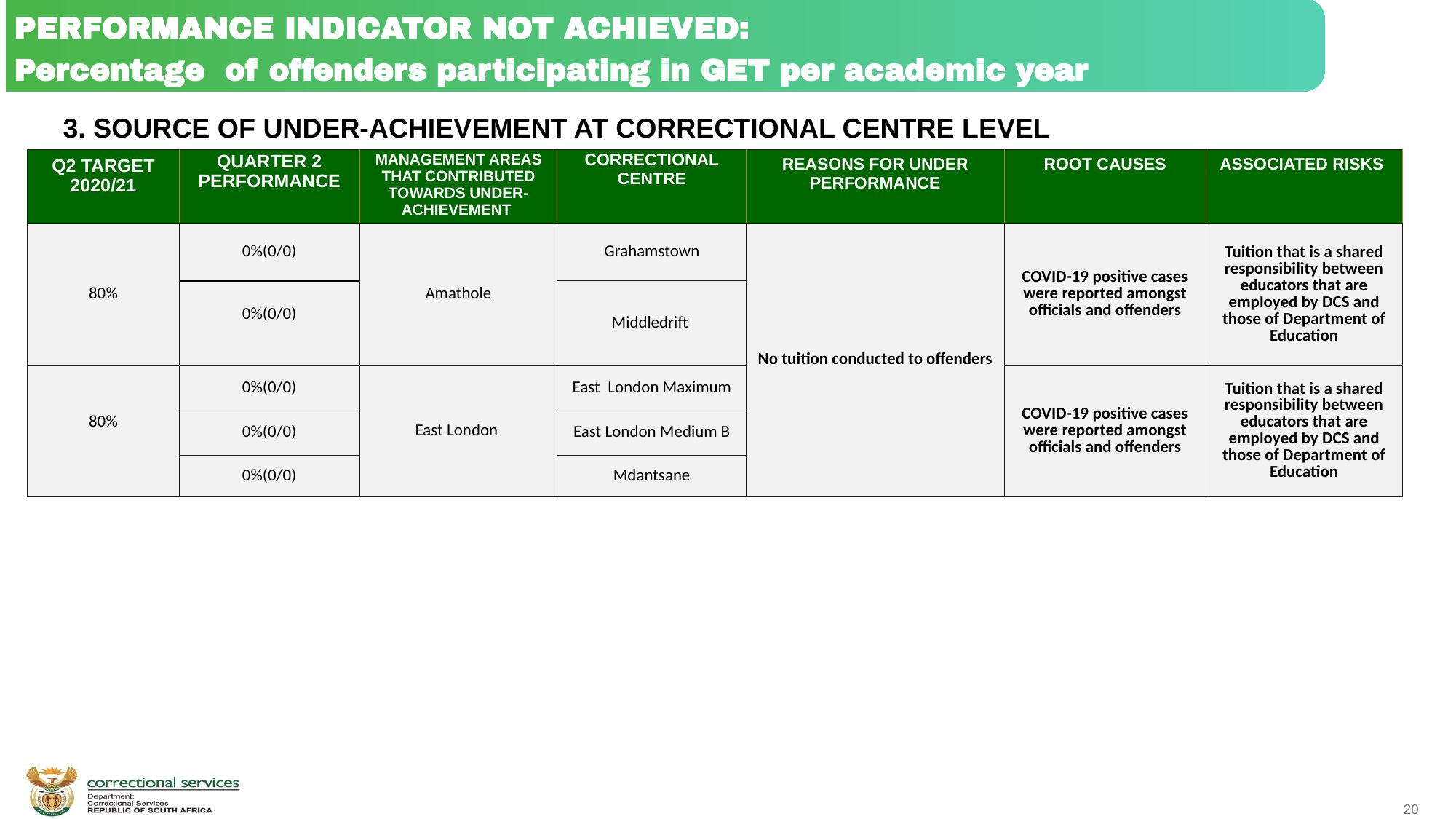

PERFORMANCE INDICATOR NOT ACHIEVED:
Percentage  of offenders participating in GET per academic year
     3. SOURCE OF UNDER-ACHIEVEMENT AT CORRECTIONAL CENTRE LEVEL
| Q2 TARGET 2020/21 | QUARTER 2 PERFORMANCE | MANAGEMENT AREAS THAT CONTRIBUTED TOWARDS UNDER-ACHIEVEMENT | CORRECTIONAL CENTRE | REASONS FOR UNDER PERFORMANCE | ROOT CAUSES | ASSOCIATED RISKS |
| --- | --- | --- | --- | --- | --- | --- |
| 80% | 0%(0/0) | Amathole | Grahamstown | No tuition conducted to offenders | COVID-19 positive cases were reported amongst officials and offenders | Tuition that is a shared responsibility between educators that are employed by DCS and those of Department of Education |
|  | 0%(0/0) |  | Middledrift |  |  |  |
| 80% | 0%(0/0) | East London | East London Maximum |  | COVID-19 positive cases were reported amongst officials and offenders | Tuition that is a shared responsibility between educators that are employed by DCS and those of Department of Education |
|  | 0%(0/0) |  | East London Medium B |  |  |  |
|  | 0%(0/0) |  | Mdantsane |  |  |  |